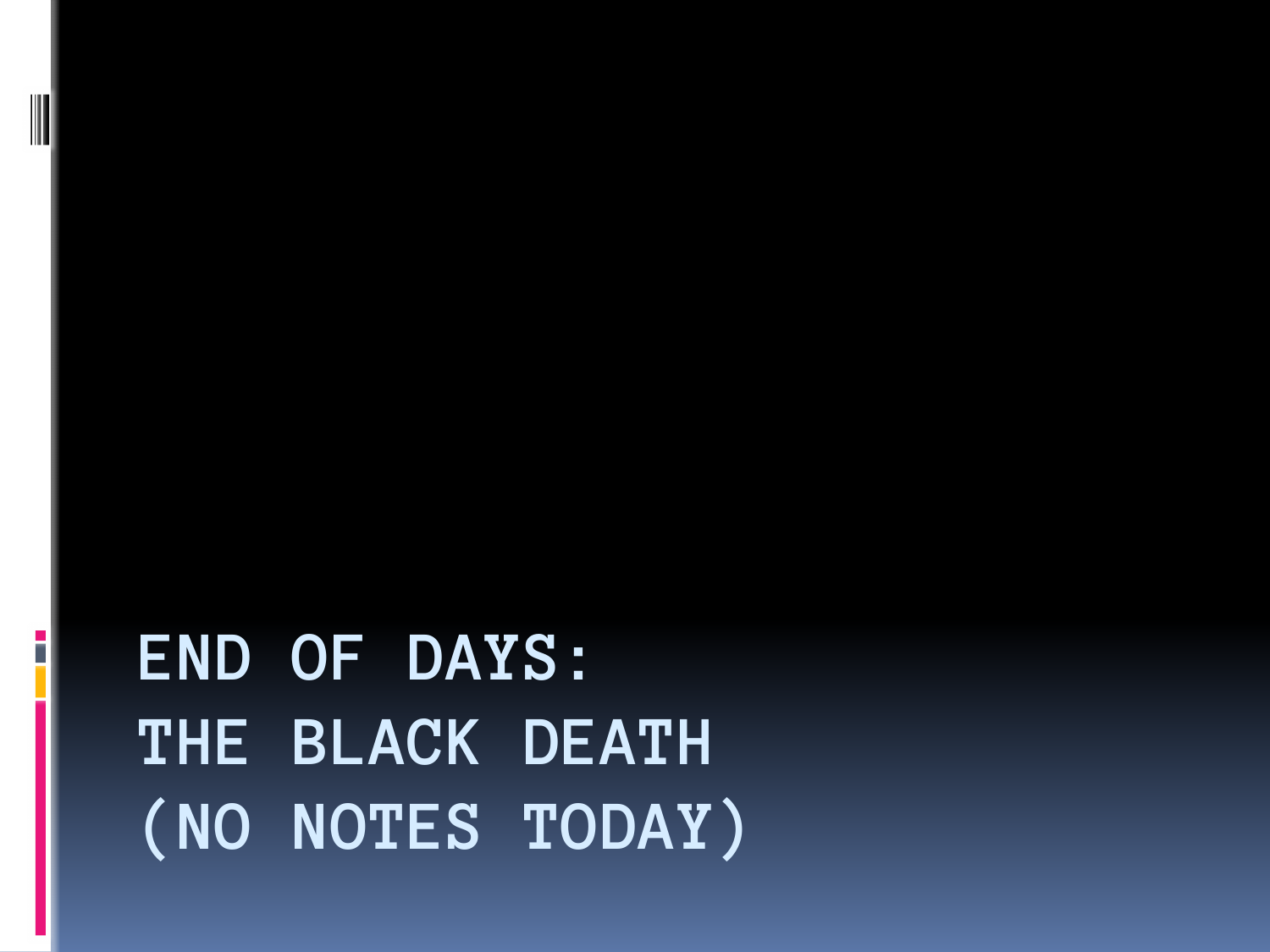

# End of Days: The Black Death (No Notes Today)